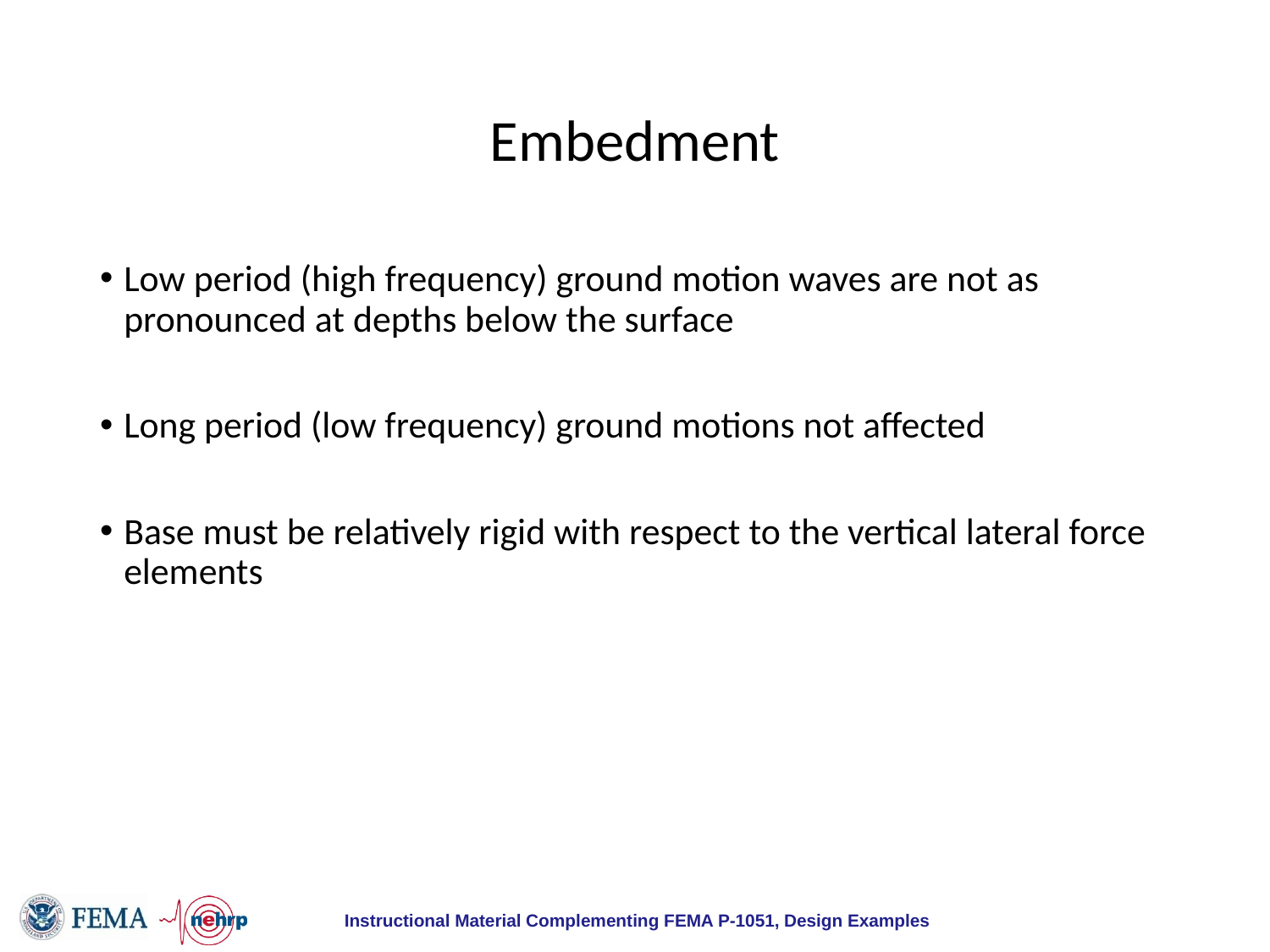

# Embedment
Low period (high frequency) ground motion waves are not as pronounced at depths below the surface

Long period (low frequency) ground motions not affected

Base must be relatively rigid with respect to the vertical lateral force elements